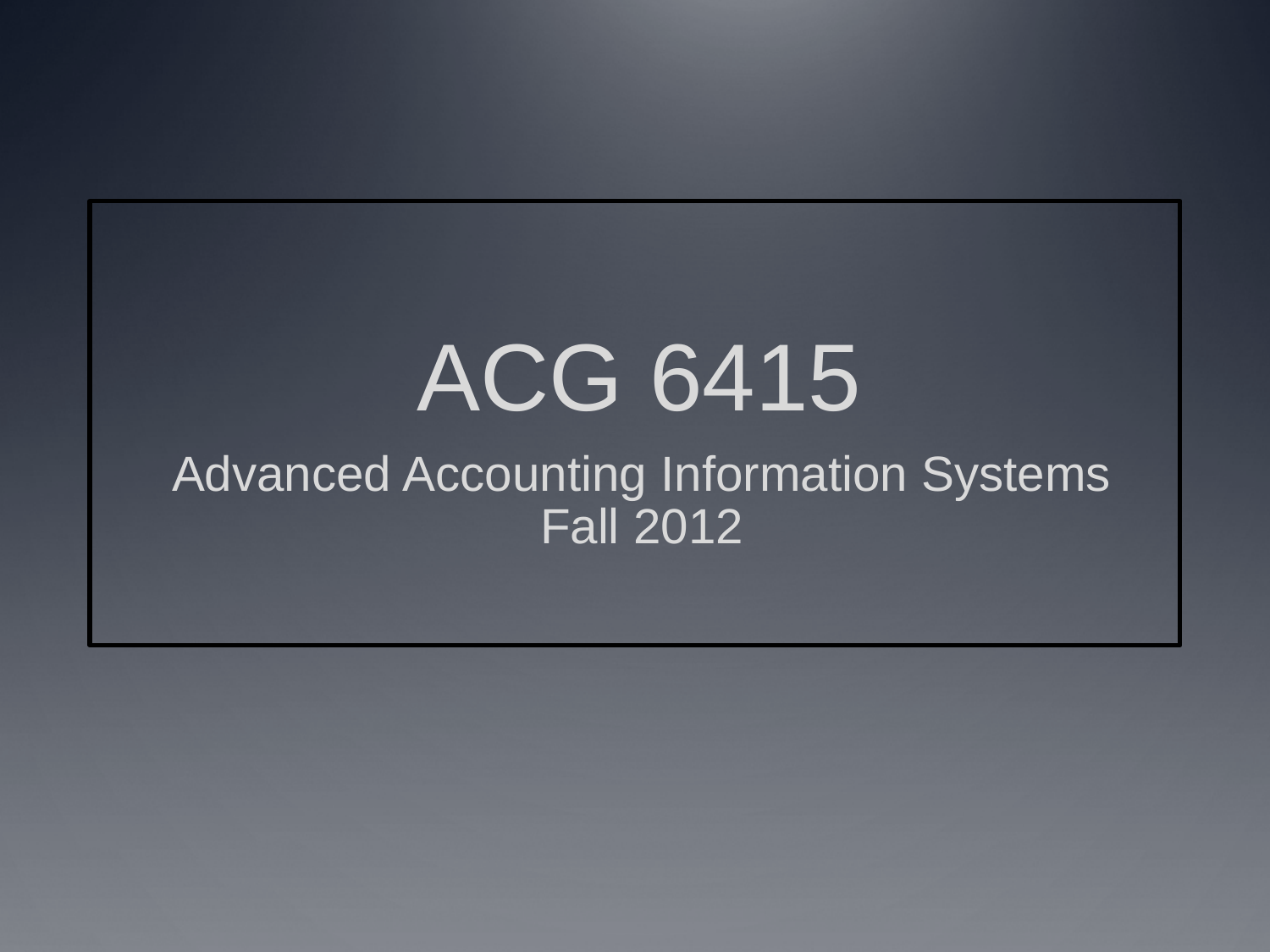

# ACG 6415
Advanced Accounting Information Systems
Fall 2012